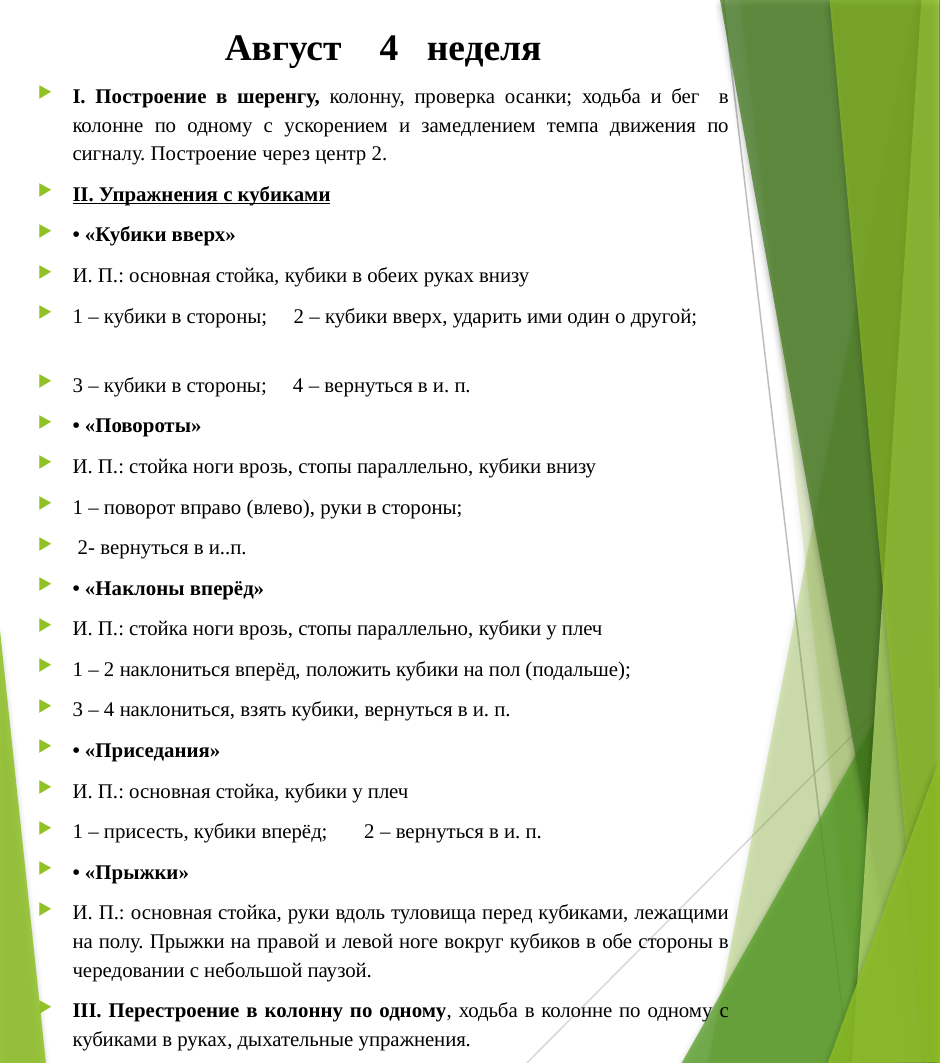

# Август    4   неделя
I. Построение в шеренгу, колонну, проверка осанки; ходьба и бег  в колонне по одному с ускорением и замедлением темпа движения по сигналу. Построение через центр 2.
II. Упражнения с кубиками
• «Кубики вверх»
И. П.: основная стойка, кубики в обеих руках внизу
1 – кубики в стороны;     2 – кубики вверх, ударить ими один о другой;
3 – кубики в стороны;     4 – вернуться в и. п.
• «Повороты»
И. П.: стойка ноги врозь, стопы параллельно, кубики внизу
1 – поворот вправо (влево), руки в стороны;
 2- вернуться в и..п.
• «Наклоны вперёд»
И. П.: стойка ноги врозь, стопы параллельно, кубики у плеч
1 – 2 наклониться вперёд, положить кубики на пол (подальше);
3 – 4 наклониться, взять кубики, вернуться в и. п.
• «Приседания»
И. П.: основная стойка, кубики у плеч
1 – присесть, кубики вперёд;       2 – вернуться в и. п.
• «Прыжки»
И. П.: основная стойка, руки вдоль туловища перед кубиками, лежащими на полу. Прыжки на правой и левой ноге вокруг кубиков в обе стороны в чередовании с небольшой паузой.
III. Перестроение в колонну по одному, ходьба в колонне по одному с кубиками в руках, дыхательные упражнения.